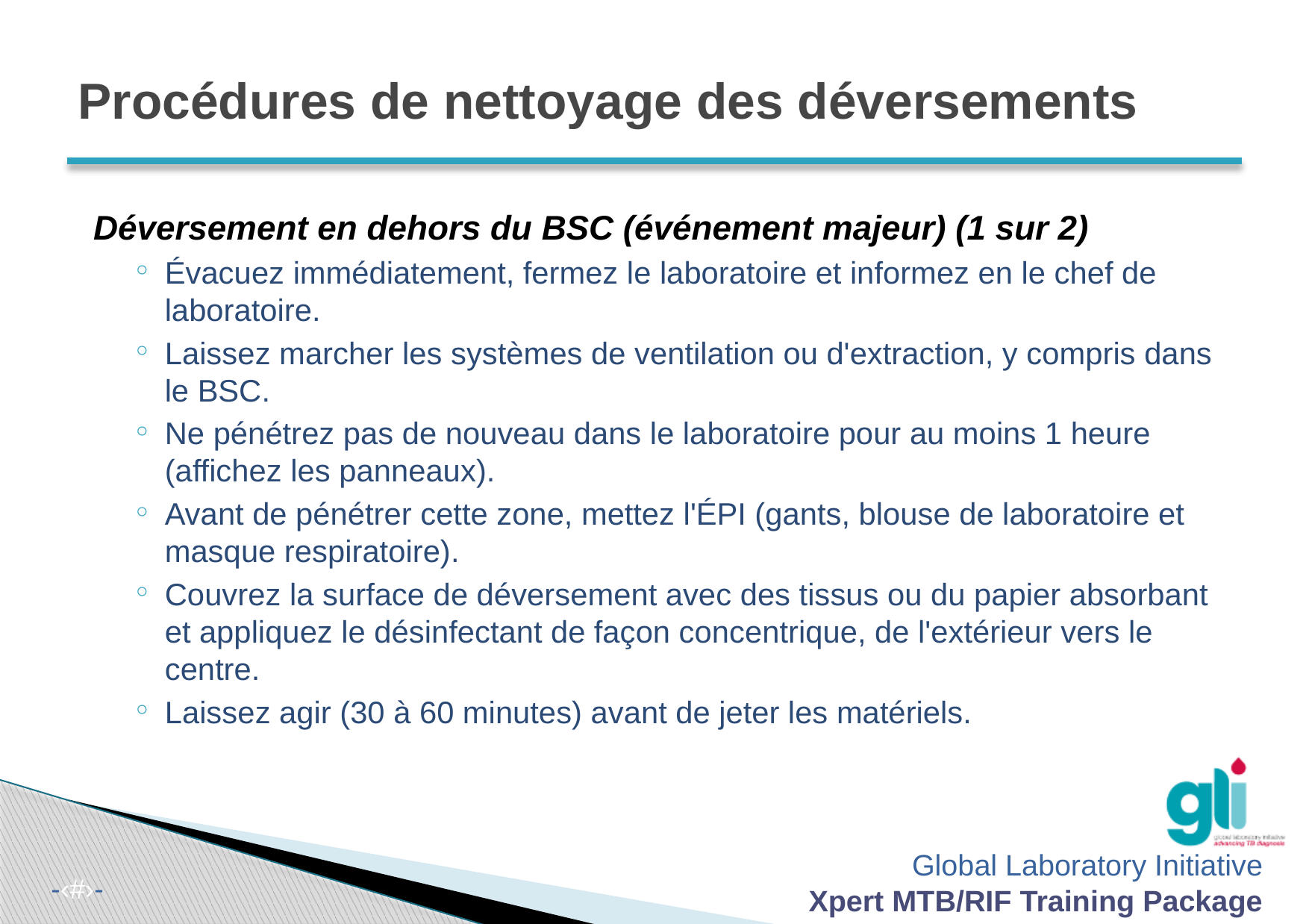

# Procédures de nettoyage des déversements
Déversement en dehors du BSC (événement majeur) (1 sur 2)
Évacuez immédiatement, fermez le laboratoire et informez en le chef de laboratoire.
Laissez marcher les systèmes de ventilation ou d'extraction, y compris dans le BSC.
Ne pénétrez pas de nouveau dans le laboratoire pour au moins 1 heure (affichez les panneaux).
Avant de pénétrer cette zone, mettez l'ÉPI (gants, blouse de laboratoire et masque respiratoire).
Couvrez la surface de déversement avec des tissus ou du papier absorbant et appliquez le désinfectant de façon concentrique, de l'extérieur vers le centre.
Laissez agir (30 à 60 minutes) avant de jeter les matériels.